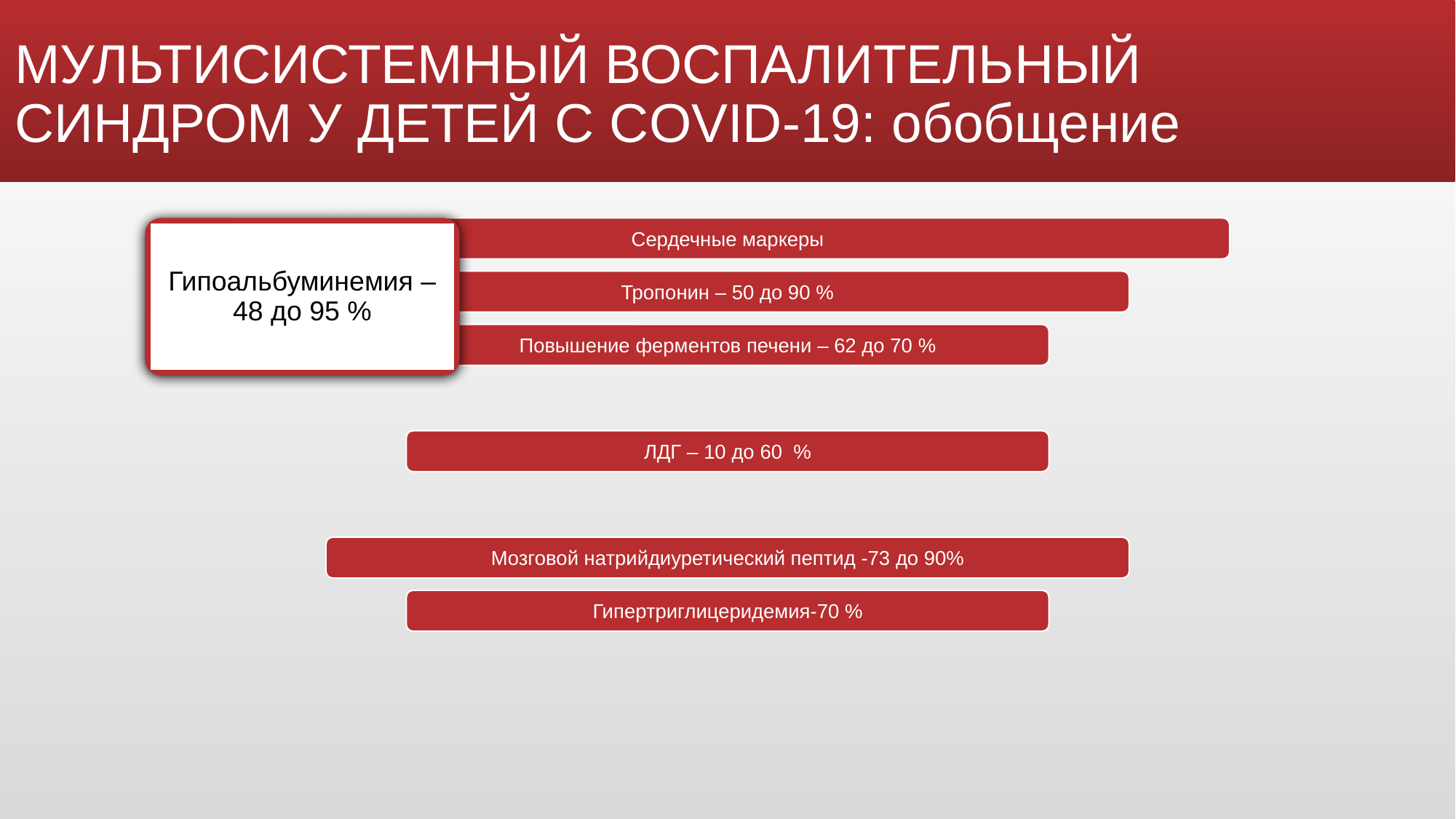

# МУЛЬТИСИСТЕМНЫЙ ВОСПАЛИТЕЛЬНЫЙ СИНДРОМ У ДЕТЕЙ С COVID-19: обобщение
Сердечные маркеры
Тропонин – 50 до 90 %
Повышение ферментов печени – 62 до 70 %
ЛДГ – 10 до 60  %
Мозговой натрийдиуретический пептид -73 до 90%
Гипертриглицеридемия-70 %

Гипоальбуминемия – 48 до 95 %